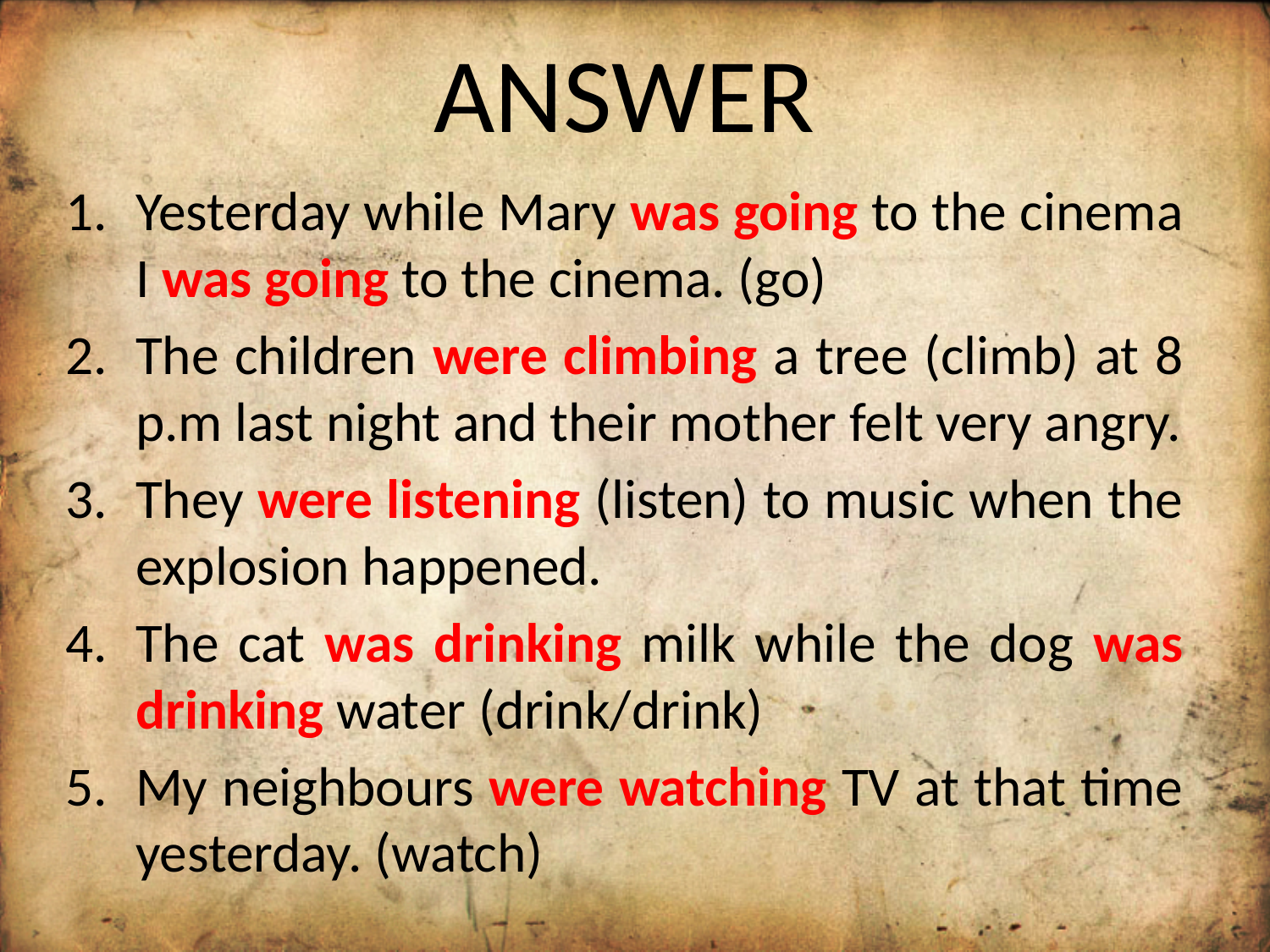

# ANSWER
Yesterday while Mary was going to the cinema I was going to the cinema. (go)
The children were climbing a tree (climb) at 8 p.m last night and their mother felt very angry.
They were listening (listen) to music when the explosion happened.
The cat was drinking milk while the dog was drinking water (drink/drink)
My neighbours were watching TV at that time yesterday. (watch)